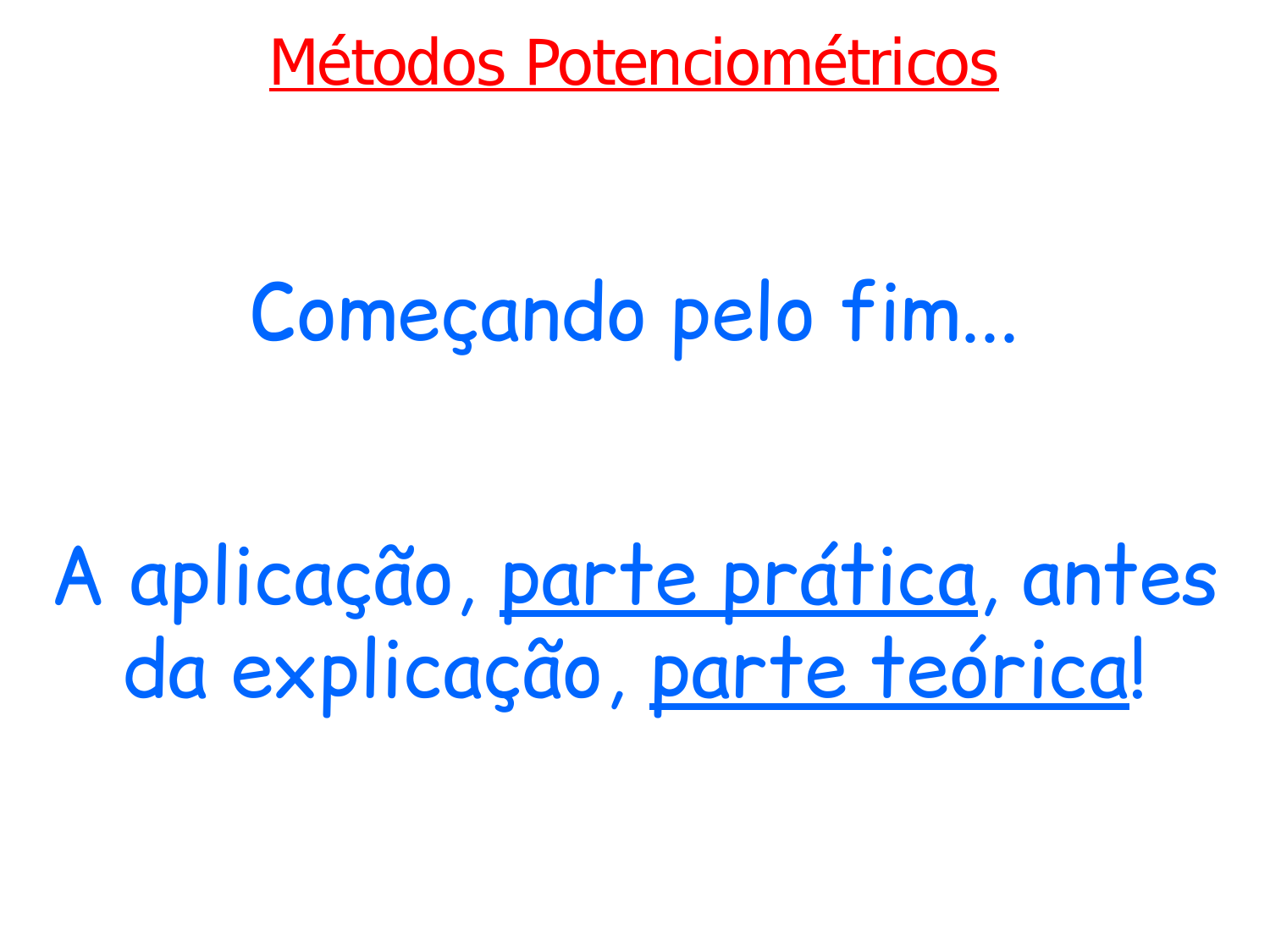

Métodos Potenciométricos
Começando pelo fim...

A aplicação, parte prática, antes da explicação, parte teórica!